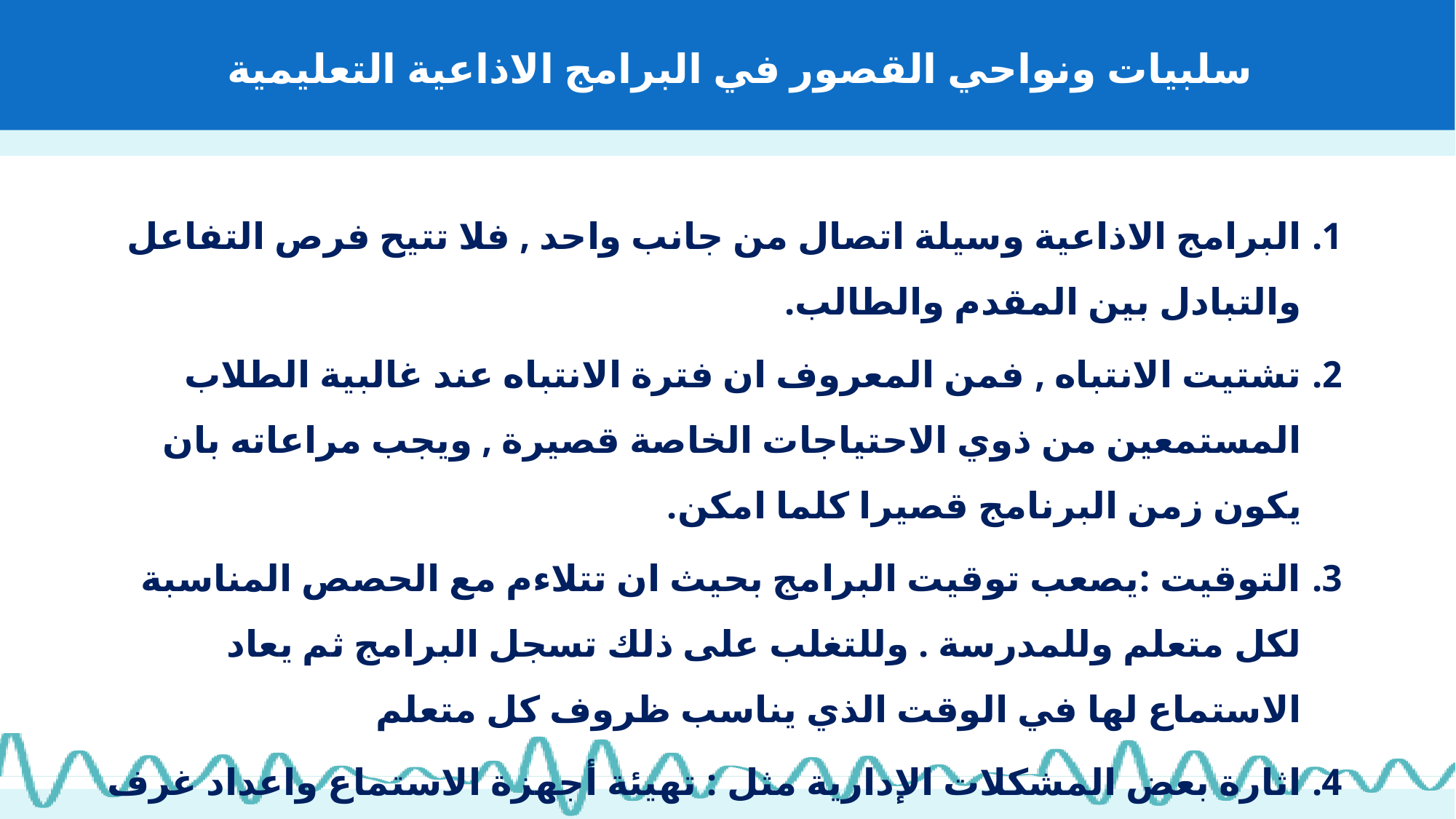

# سلبيات ونواحي القصور في البرامج الاذاعية التعليمية
البرامج الاذاعية وسيلة اتصال من جانب واحد , فلا تتيح فرص التفاعل والتبادل بين المقدم والطالب.
تشتيت الانتباه , فمن المعروف ان فترة الانتباه عند غالبية الطلاب المستمعين من ذوي الاحتياجات الخاصة قصيرة , ويجب مراعاته بان يكون زمن البرنامج قصيرا كلما امكن.
التوقيت :يصعب توقيت البرامج بحيث ان تتلاءم مع الحصص المناسبة لكل متعلم وللمدرسة . وللتغلب على ذلك تسجل البرامج ثم يعاد الاستماع لها في الوقت الذي يناسب ظروف كل متعلم
اثارة بعض المشكلات الإدارية مثل : تهيئة أجهزة الاستماع واعداد غرف التعلم والاستماع , وتدريب المعلمين على استخدام البرامج الاذاعية وربطها بموضوعات المقرر.